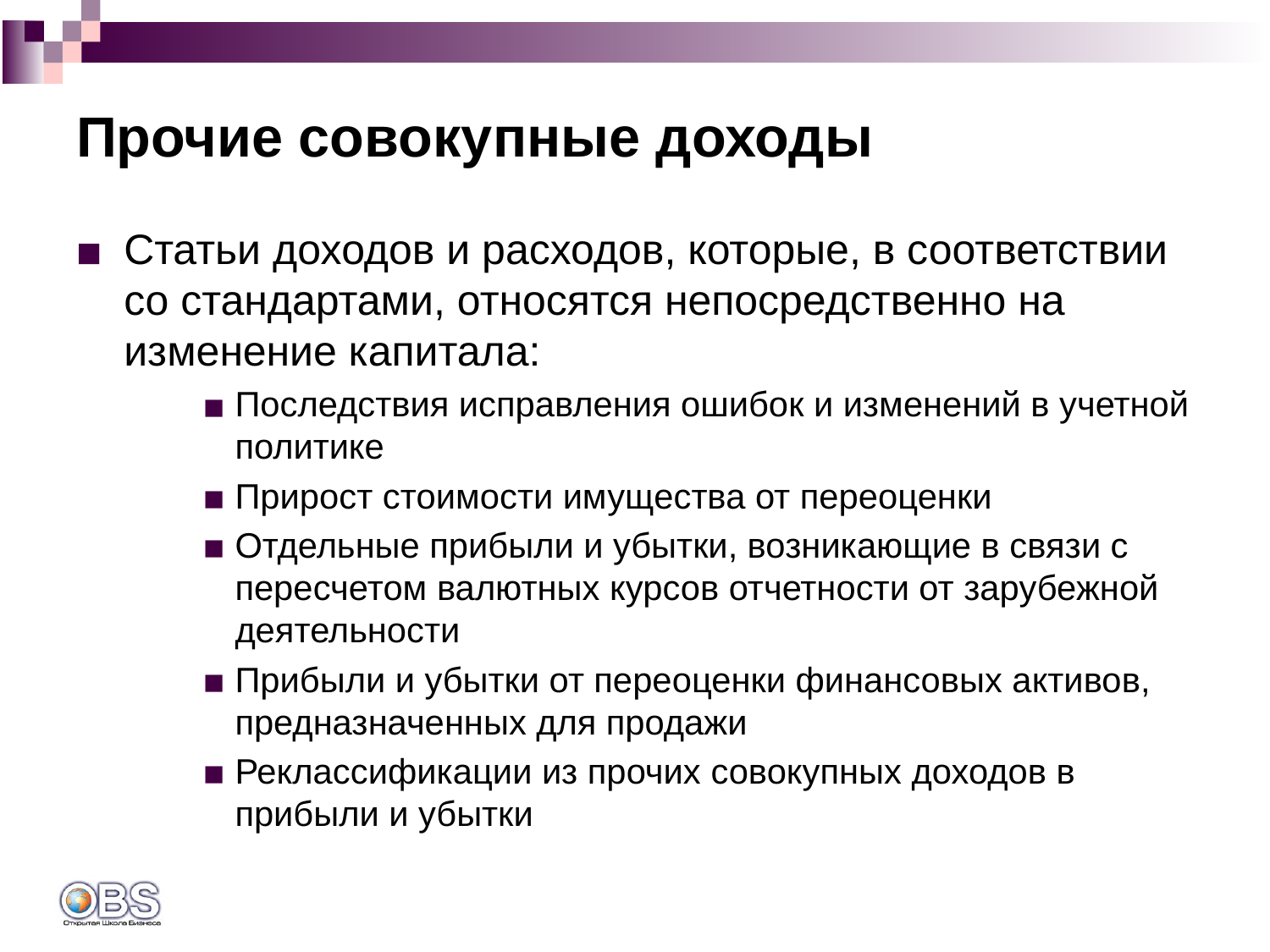

# Прочие совокупные доходы
Статьи доходов и расходов, которые, в соответствии со стандартами, относятся непосредственно на изменение капитала:
Последствия исправления ошибок и изменений в учетной политике
Прирост стоимости имущества от переоценки
Отдельные прибыли и убытки, возникающие в связи с пересчетом валютных курсов отчетности от зарубежной деятельности
Прибыли и убытки от переоценки финансовых активов, предназначенных для продажи
Реклассификации из прочих совокупных доходов в прибыли и убытки